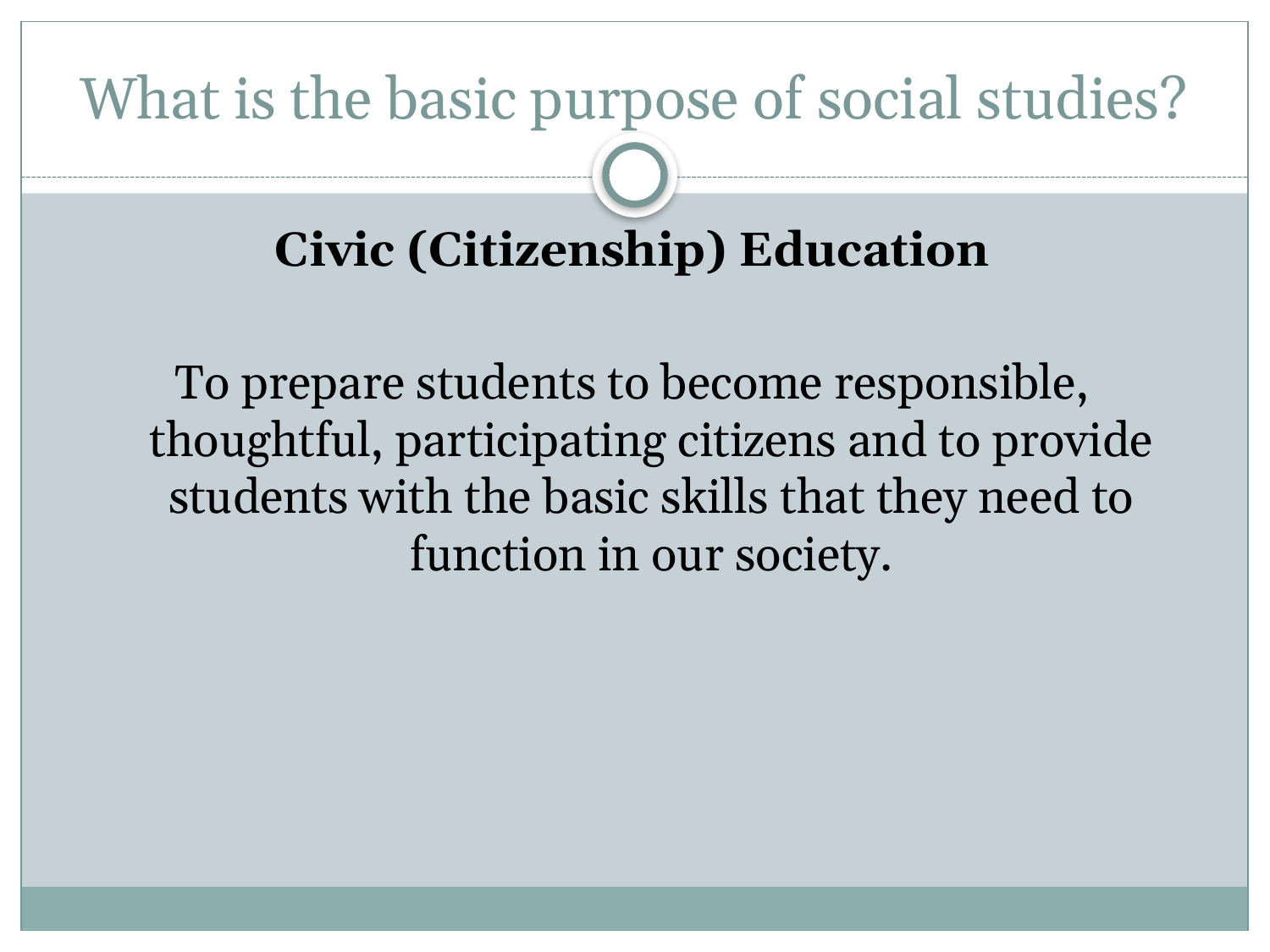

# What is the basic purpose of social studies?
Civic (Citizenship) Education

To prepare students to become responsible, thoughtful, participating citizens and to provide students with the basic skills that they need to function in our society.